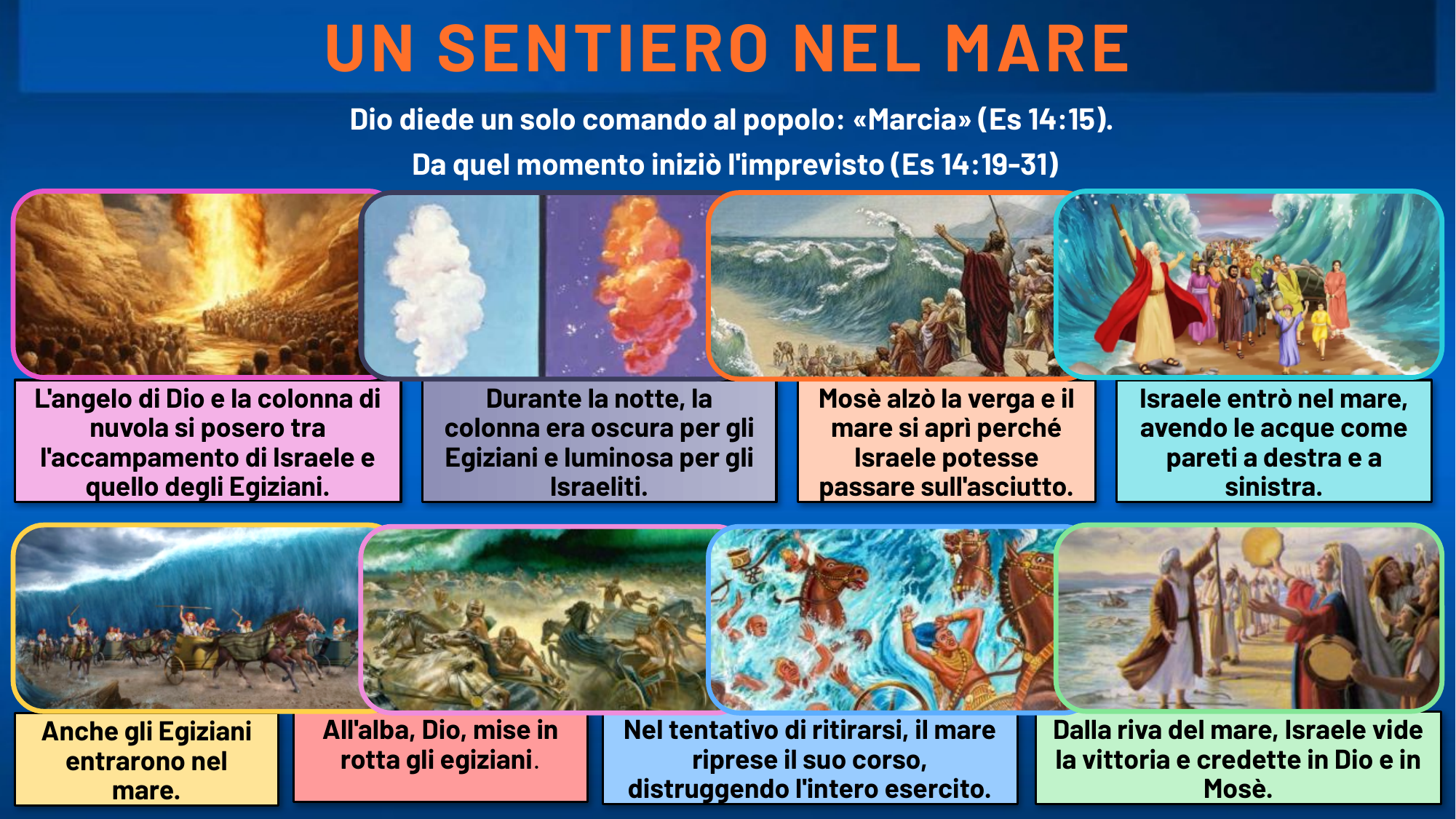

UN SENTIERO NEL MARE
Dio diede un solo comando al popolo: «Marcia» (Es 14:15).
Da quel momento iniziò l'imprevisto (Es 14:19-31)

L'angelo di Dio e la colonna di nuvola si posero tra l'accampamento di Israele e quello degli Egiziani.
Durante la notte, la colonna era oscura per gli Egiziani e luminosa per gli Israeliti.
Mosè alzò la verga e il mare si aprì perché Israele potesse passare sull'asciutto.
Israele entrò nel mare, avendo le acque come pareti a destra e a sinistra.

All'alba, Dio, mise in rotta gli egiziani.

Nel tentativo di ritirarsi, il mare riprese il suo corso, distruggendo l'intero esercito.
Dalla riva del mare, Israele vide la vittoria e credette in Dio e in Mosè.
Anche gli Egiziani entrarono nel mare.